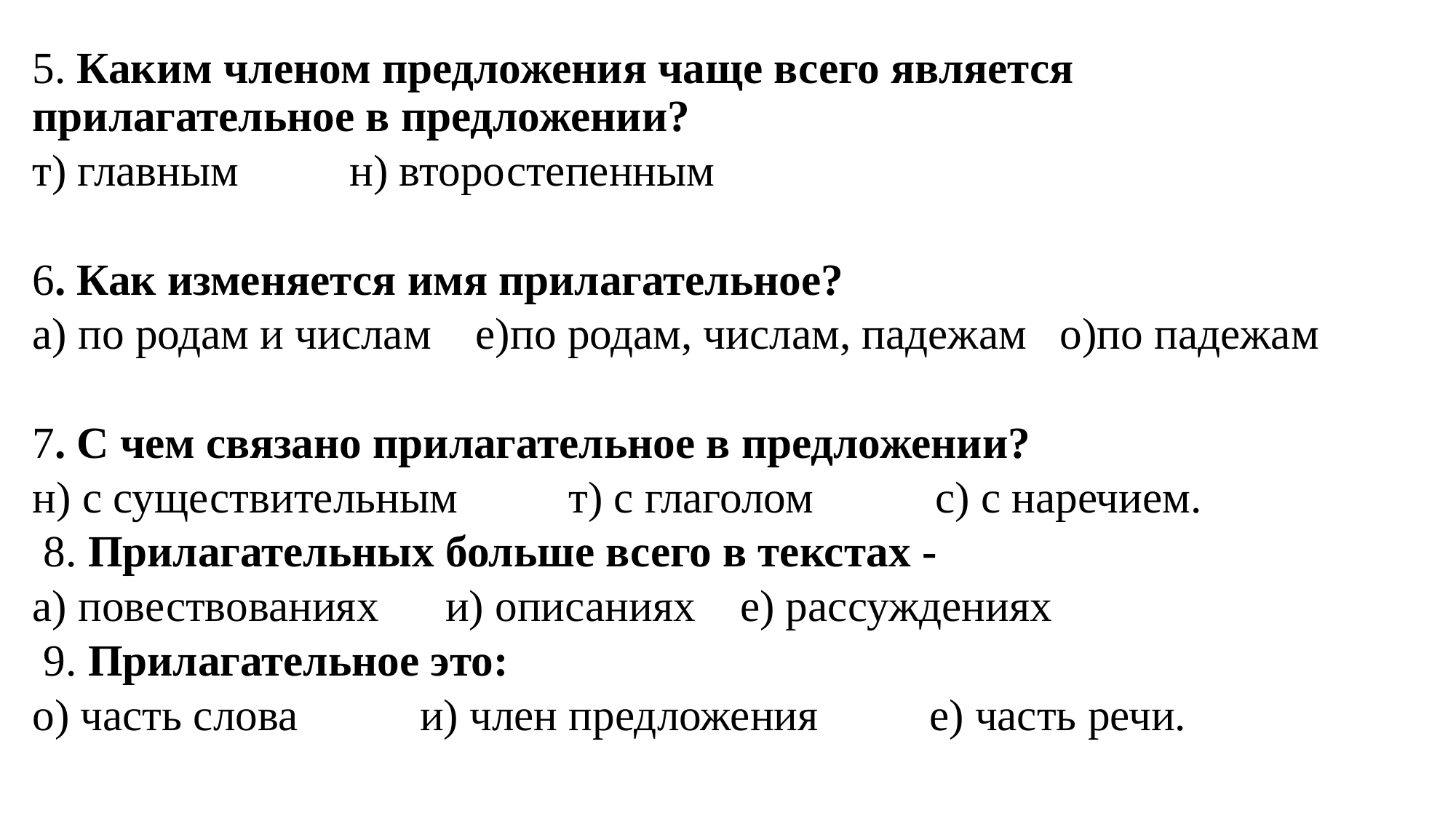

5. Каким членом предложения чаще всего является прилагательное в предложении?
т) главным          н) второстепенным

6. Как изменяется имя прилагательное?
а) по родам и числам    е)по родам, числам, падежам   о)по падежам

7. С чем связано прилагательное в предложении?
н) с существительным          т) с глаголом           с) с наречием.
 8. Прилагательных больше всего в текстах -
а) повествованиях      и) описаниях    е) рассуждениях
 9. Прилагательное это:
о) часть слова           и) член предложения          е) часть речи.